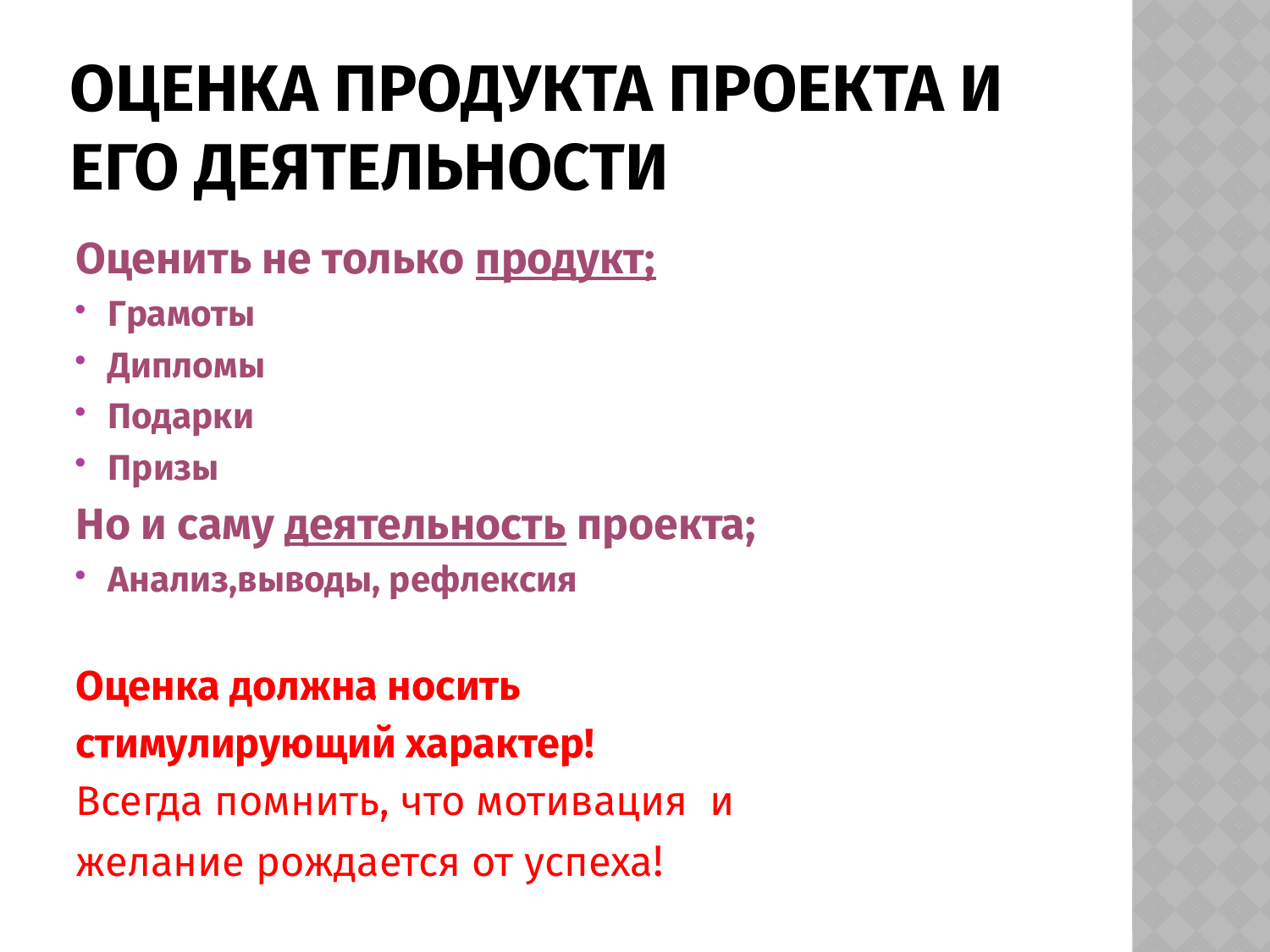

# Оценка продукта проекта и его деятельности
Оценить не только продукт;
Грамоты
Дипломы
Подарки
Призы
Но и саму деятельность проекта;
Анализ,выводы, рефлексия

Оценка должна носить
стимулирующий характер!
Всегда помнить, что мотивация  и
желание рождается от успеха!